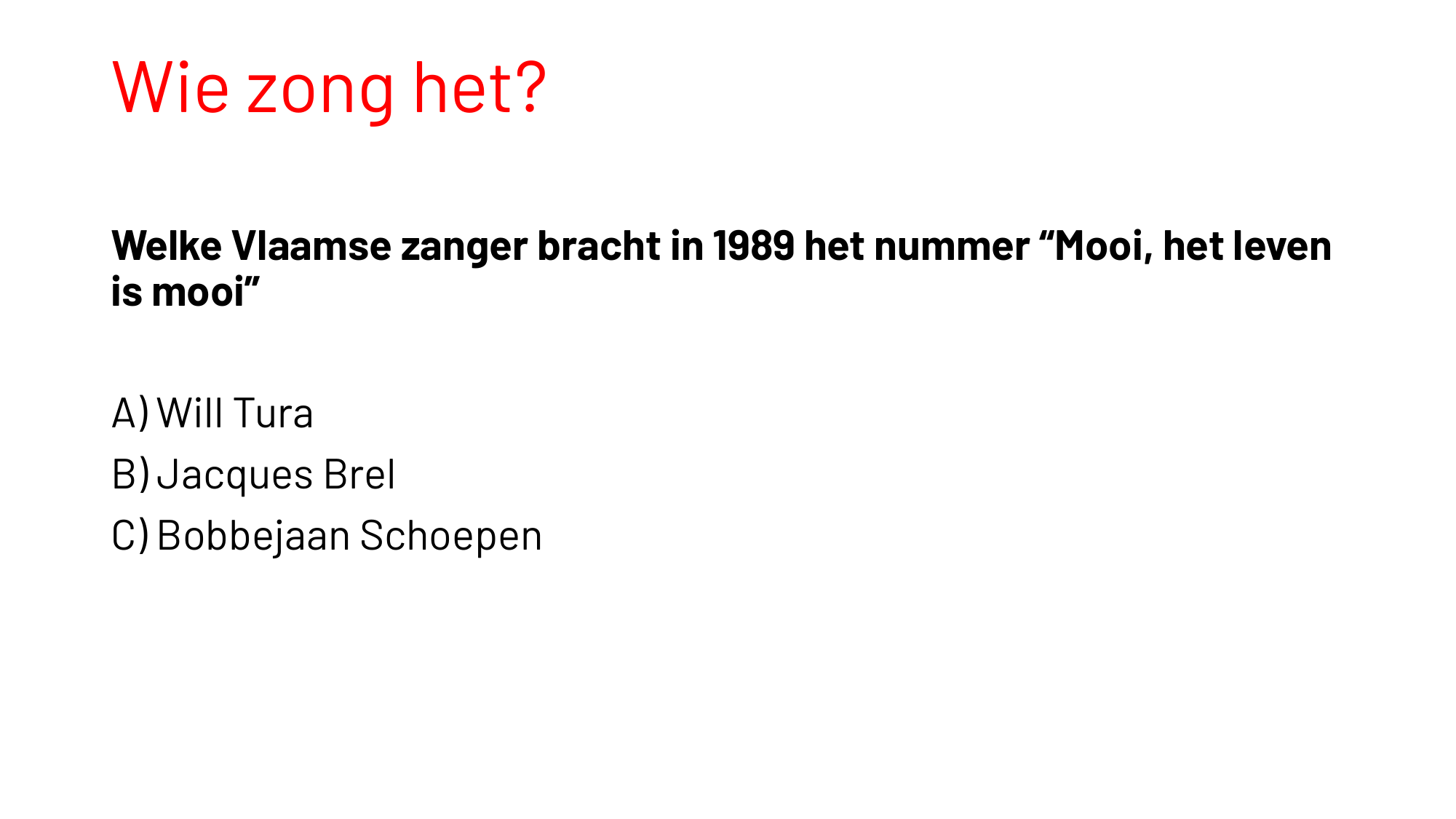

Wie zong het?
Welke Vlaamse zanger bracht in 1989 het nummer “Mooi, het leven is mooi”

A) Will Tura
B) Jacques Brel
C) Bobbejaan Schoepen